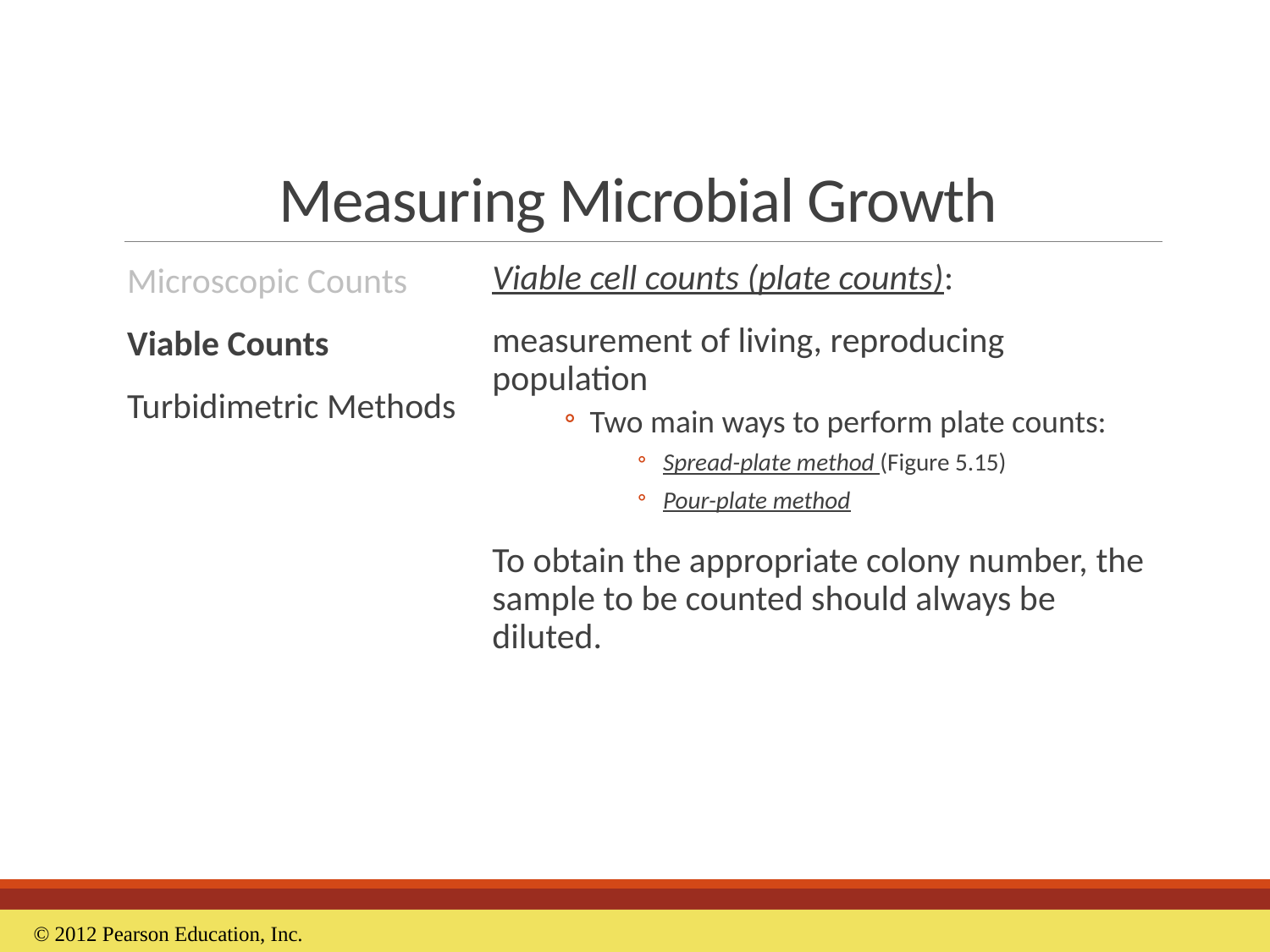

# Measuring Microbial Growth
Viable cell counts (plate counts):
measurement of living, reproducing population
Two main ways to perform plate counts:
Spread-plate method (Figure 5.15)
Pour-plate method
To obtain the appropriate colony number, the sample to be counted should always be diluted.
Microscopic Counts
Viable Counts
Turbidimetric Methods

© 2012 Pearson Education, Inc.